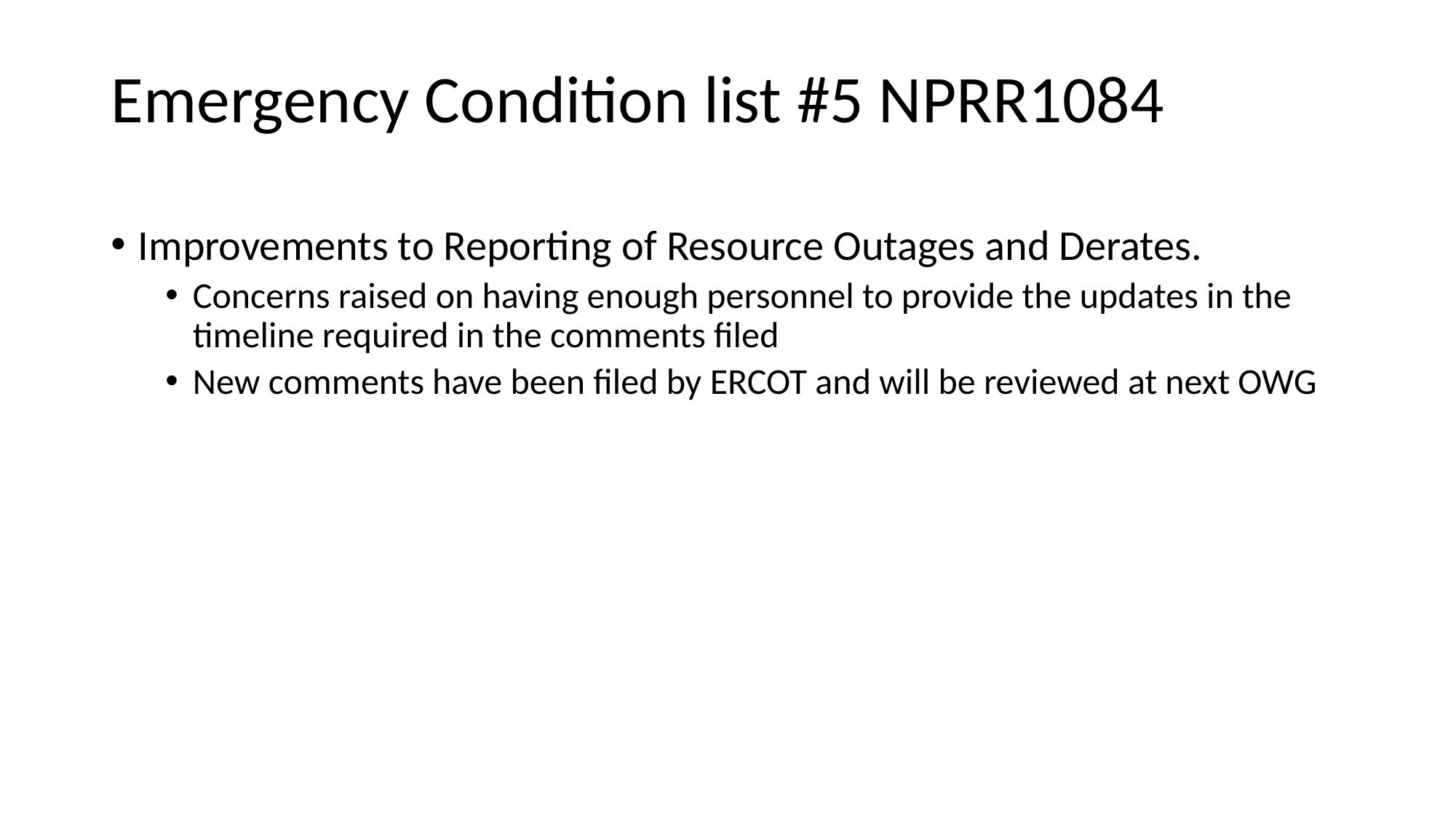

# Emergency Condition list #5 NPRR1084
Improvements to Reporting of Resource Outages and Derates.
Concerns raised on having enough personnel to provide the updates in the timeline required in the comments filed
New comments have been filed by ERCOT and will be reviewed at next OWG